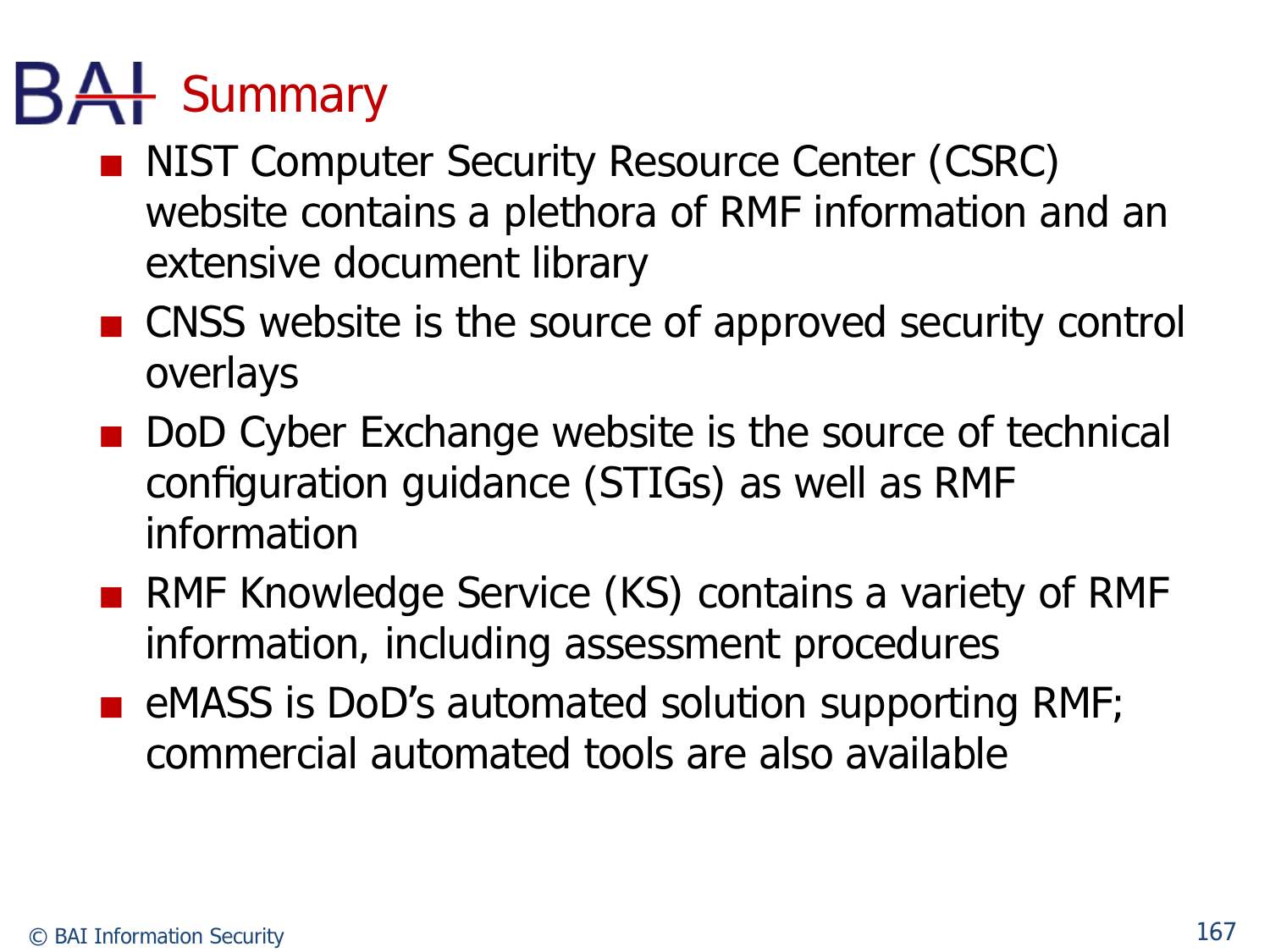

# Summary
NIST Computer Security Resource Center (CSRC) website contains a plethora of RMF information and an extensive document library
CNSS website is the source of approved security control overlays
DoD Cyber Exchange website is the source of technical configuration guidance (STIGs) as well as RMF information
RMF Knowledge Service (KS) contains a variety of RMF information, including assessment procedures
eMASS is DoD’s automated solution supporting RMF; commercial automated tools are also available